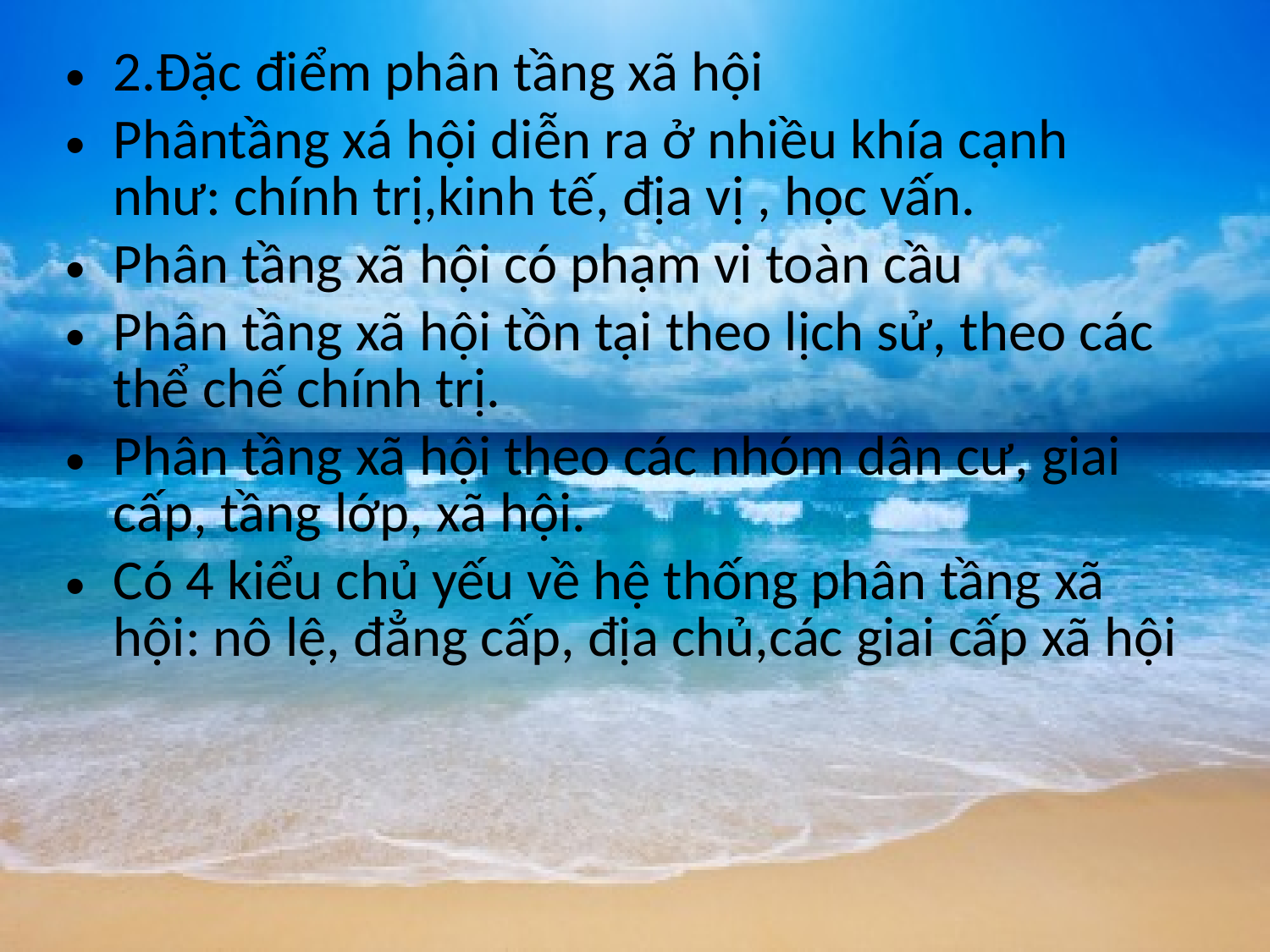

#
2.Đặc điểm phân tầng xã hội
Phântầng xá hội diễn ra ở nhiều khía cạnh như: chính trị,kinh tế, địa vị , học vấn.
Phân tầng xã hội có phạm vi toàn cầu
Phân tầng xã hội tồn tại theo lịch sử, theo các thể chế chính trị.
Phân tầng xã hội theo các nhóm dân cư, giai cấp, tầng lớp, xã hội.
Có 4 kiểu chủ yếu về hệ thống phân tầng xã hội: nô lệ, đẳng cấp, địa chủ,các giai cấp xã hội